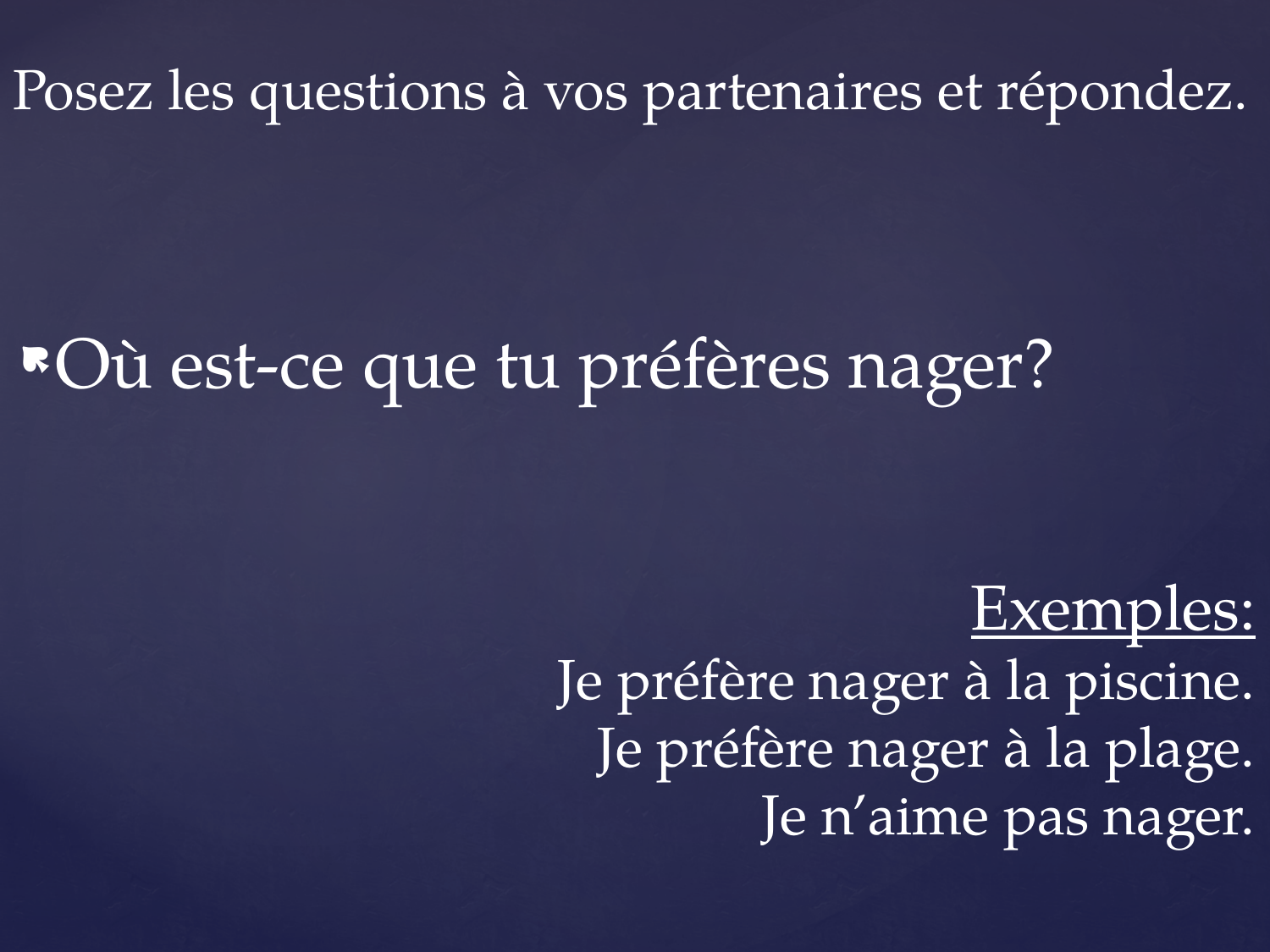

# Posez les questions à vos partenaires et répondez.
Où est-ce que tu préfères nager?
Exemples:
Je préfère nager à la piscine.
Je préfère nager à la plage.
Je n’aime pas nager.